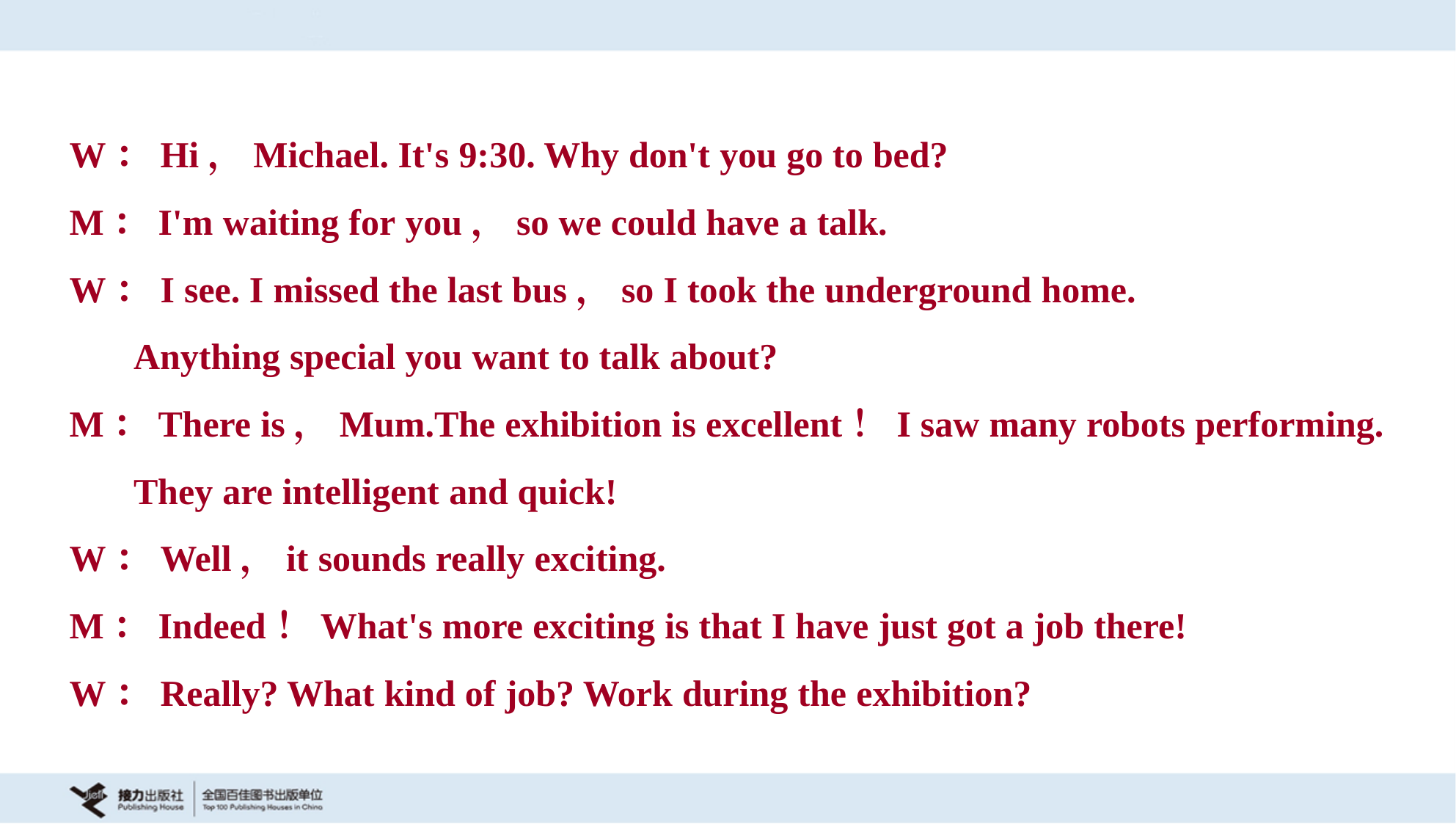

W：Hi，Michael. It's 9:30. Why don't you go to bed?
M：I'm waiting for you，so we could have a talk.
W：I see. I missed the last bus，so I took the underground home.
       Anything special you want to talk about?
M：There is，Mum.The exhibition is excellent！I saw many robots performing.
       They are intelligent and quick!
W：Well，it sounds really exciting.
M：Indeed！What's more exciting is that I have just got a job there!
W：Really? What kind of job? Work during the exhibition?